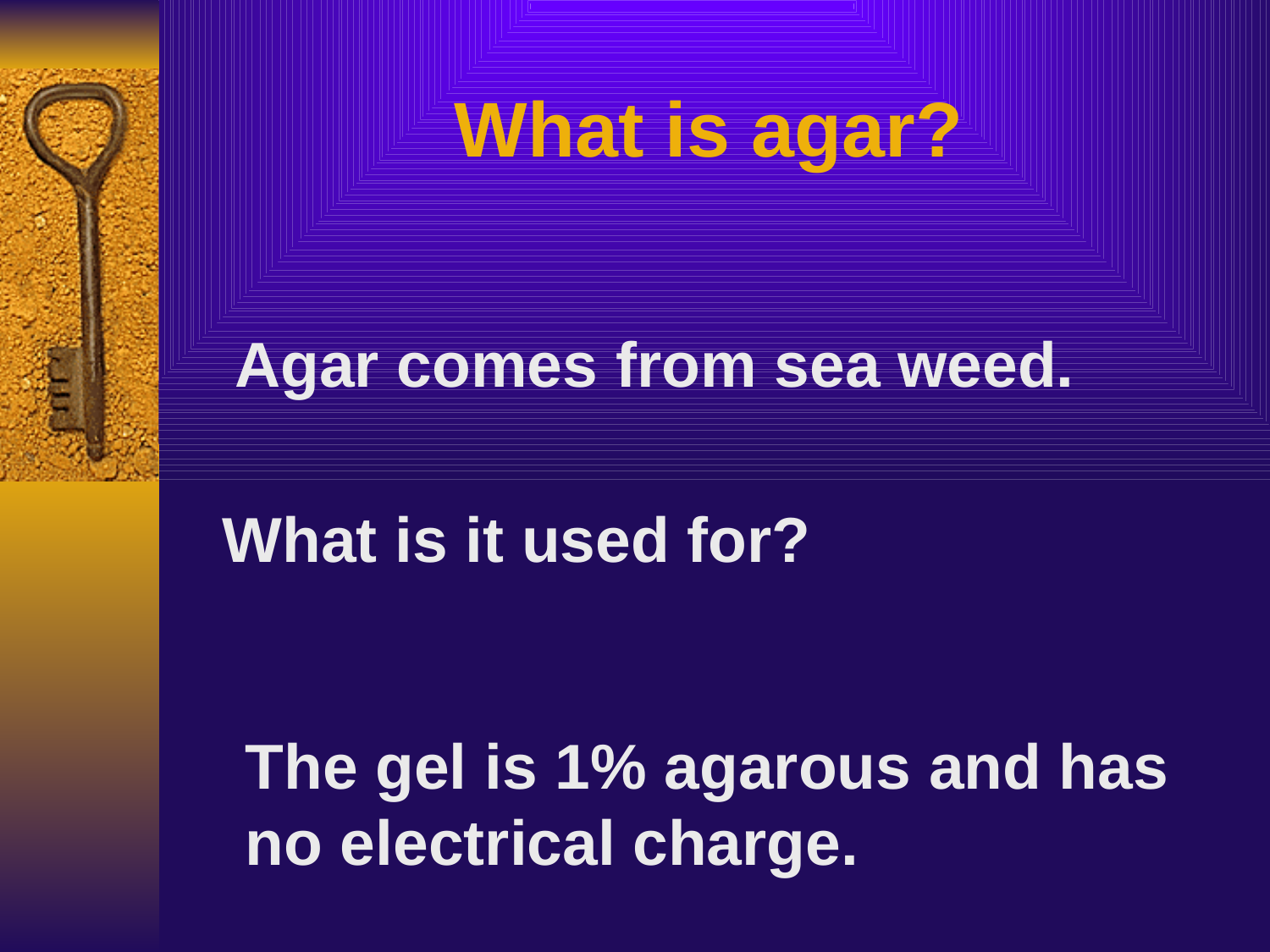

# What is agar?
Agar comes from sea weed.
What is it used for?
The gel is 1% agarous and has no electrical charge.